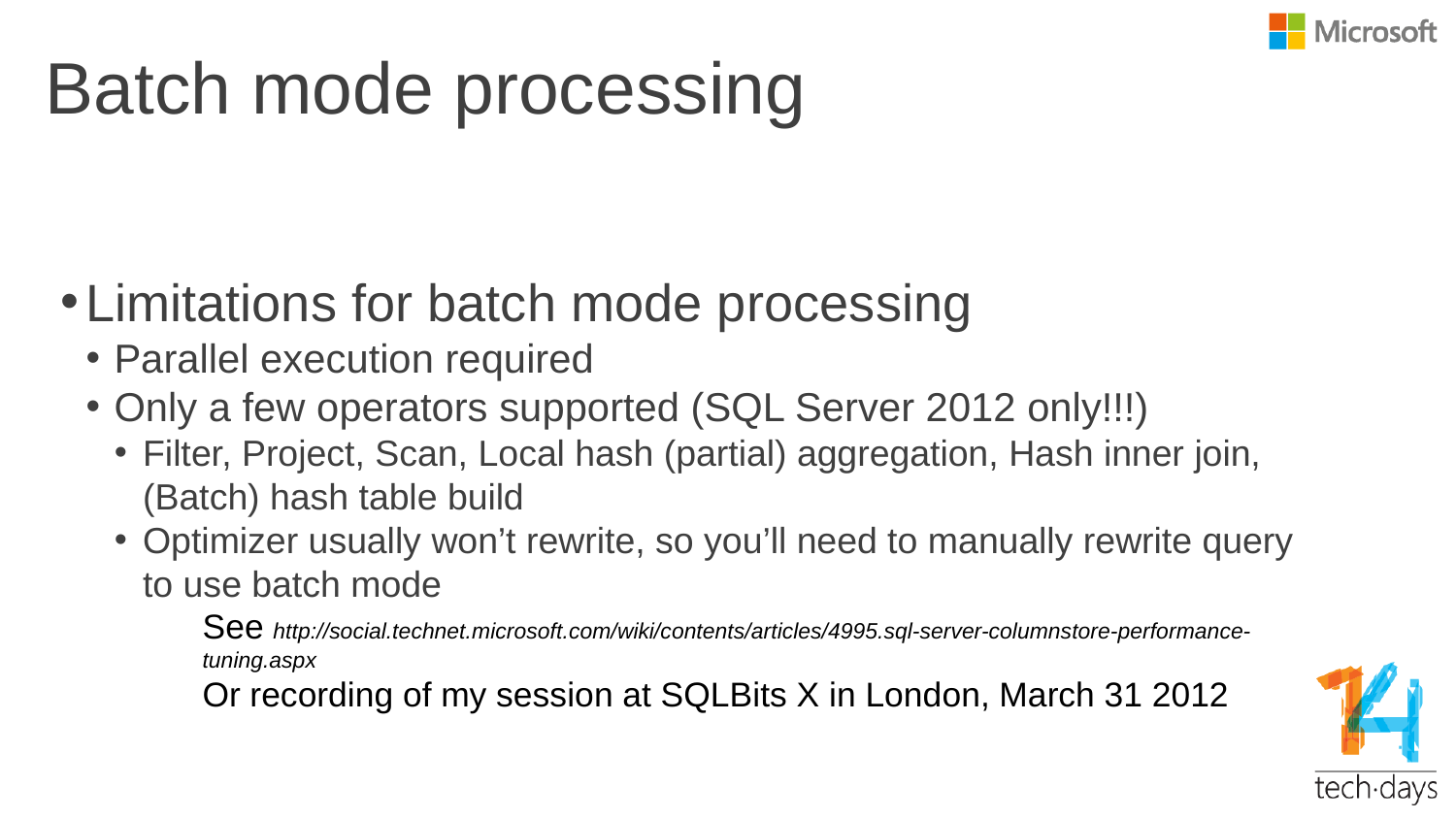

# Batch mode processing
Limitations for batch mode processing
Parallel execution required
Only a few operators supported (SQL Server 2012 only!!!)
Filter, Project, Scan, Local hash (partial) aggregation, Hash inner join, (Batch) hash table build
Optimizer usually won’t rewrite, so you’ll need to manually rewrite query to use batch mode
See http://social.technet.microsoft.com/wiki/contents/articles/4995.sql-server-columnstore-performance-tuning.aspx
Or recording of my session at SQLBits X in London, March 31 2012